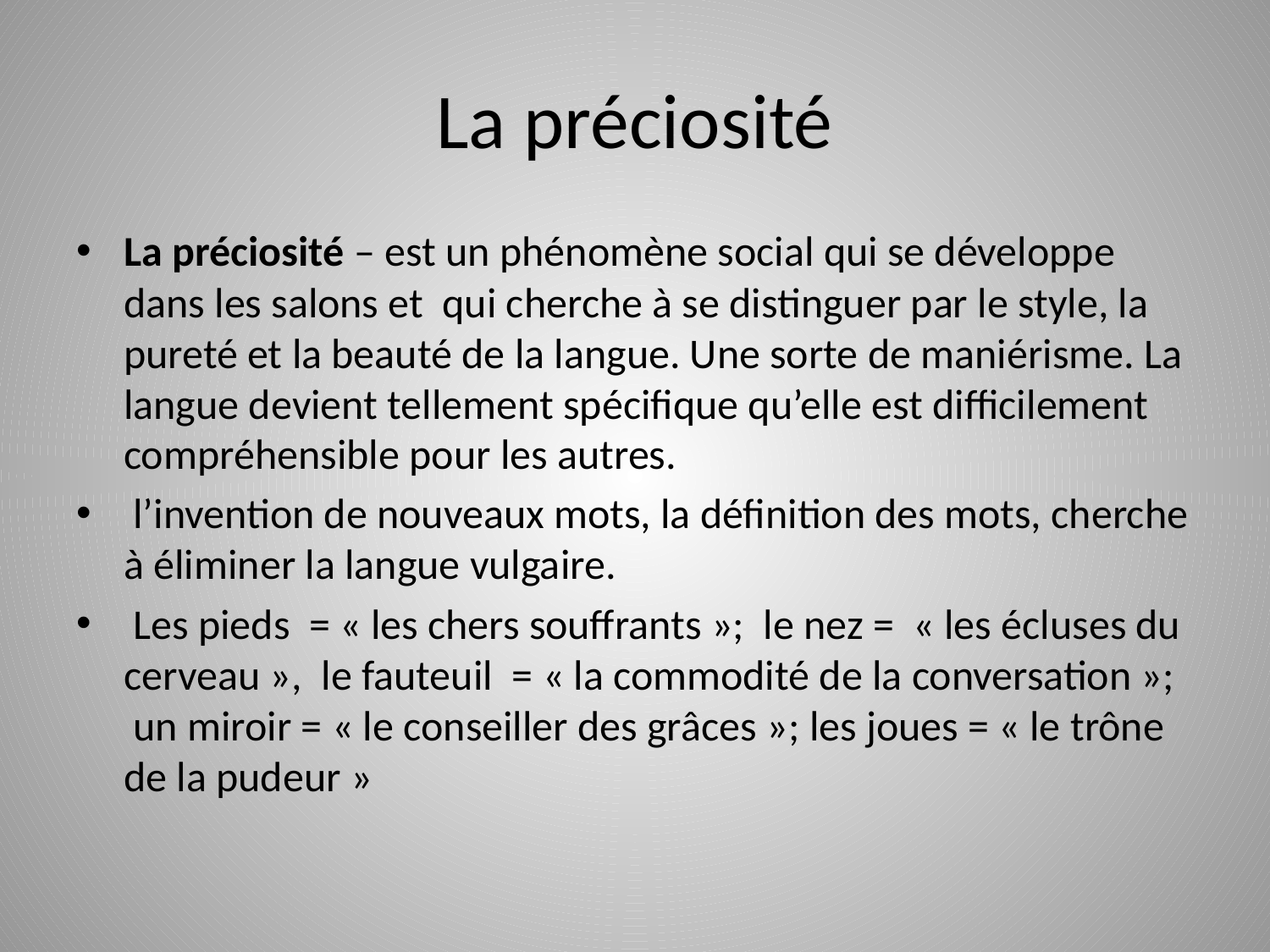

# La préciosité

La préciosité – est un phénomène social qui se développe dans les salons et  qui cherche à se distinguer par le style, la pureté et la beauté de la langue. Une sorte de maniérisme. La langue devient tellement spécifique qu’elle est difficilement compréhensible pour les autres.
 l’invention de nouveaux mots, la définition des mots, cherche à éliminer la langue vulgaire.
 Les pieds  = « les chers souffrants »;  le nez =  « les écluses du cerveau »,  le fauteuil  = « la commodité de la conversation »;  un miroir = « le conseiller des grâces »; les joues = « le trône de la pudeur »